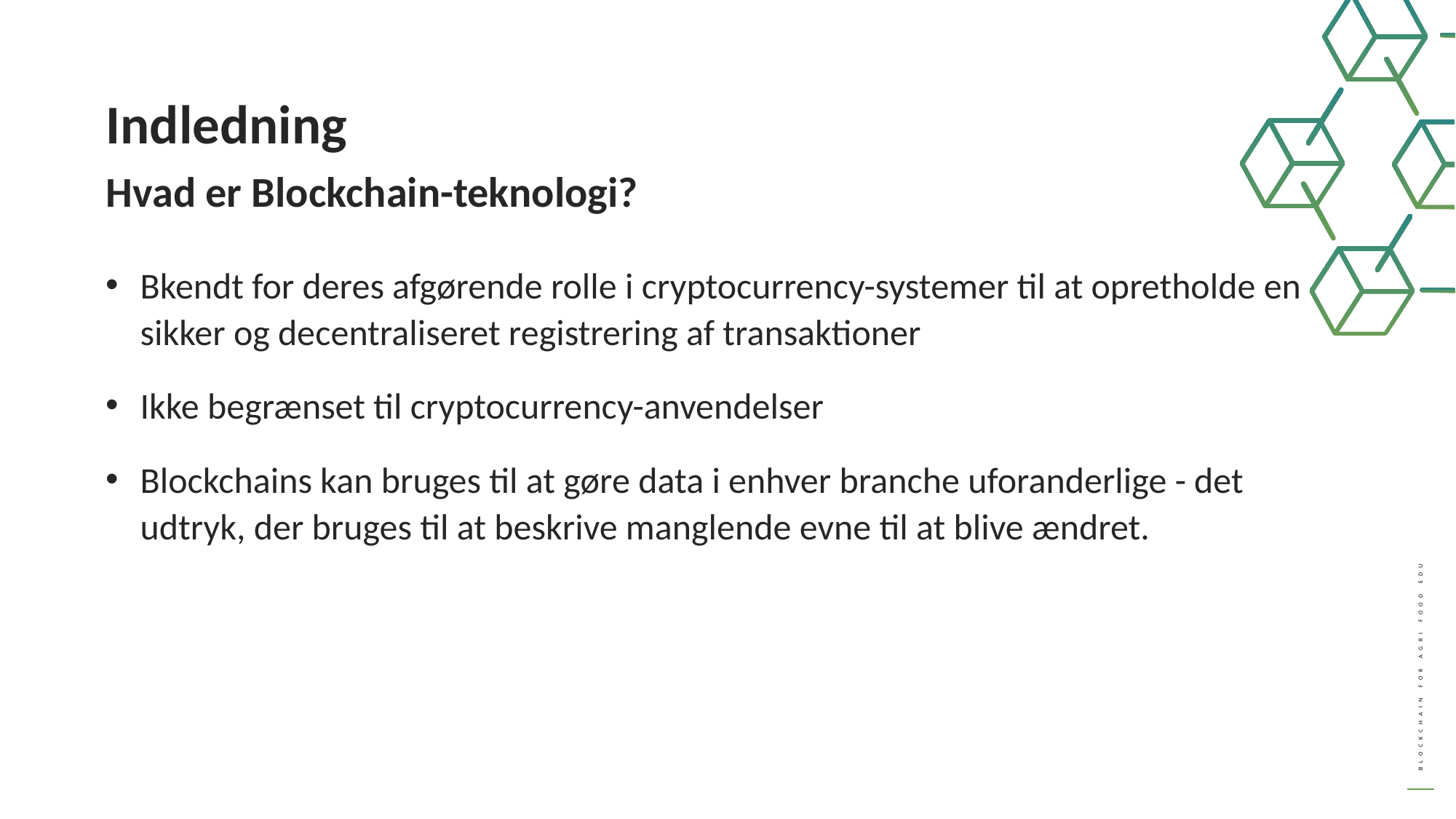

Indledning
Hvad er Blockchain-teknologi?
Bkendt for deres afgørende rolle i cryptocurrency-systemer til at opretholde en sikker og decentraliseret registrering af transaktioner
Ikke begrænset til cryptocurrency-anvendelser
Blockchains kan bruges til at gøre data i enhver branche uforanderlige - det udtryk, der bruges til at beskrive manglende evne til at blive ændret.